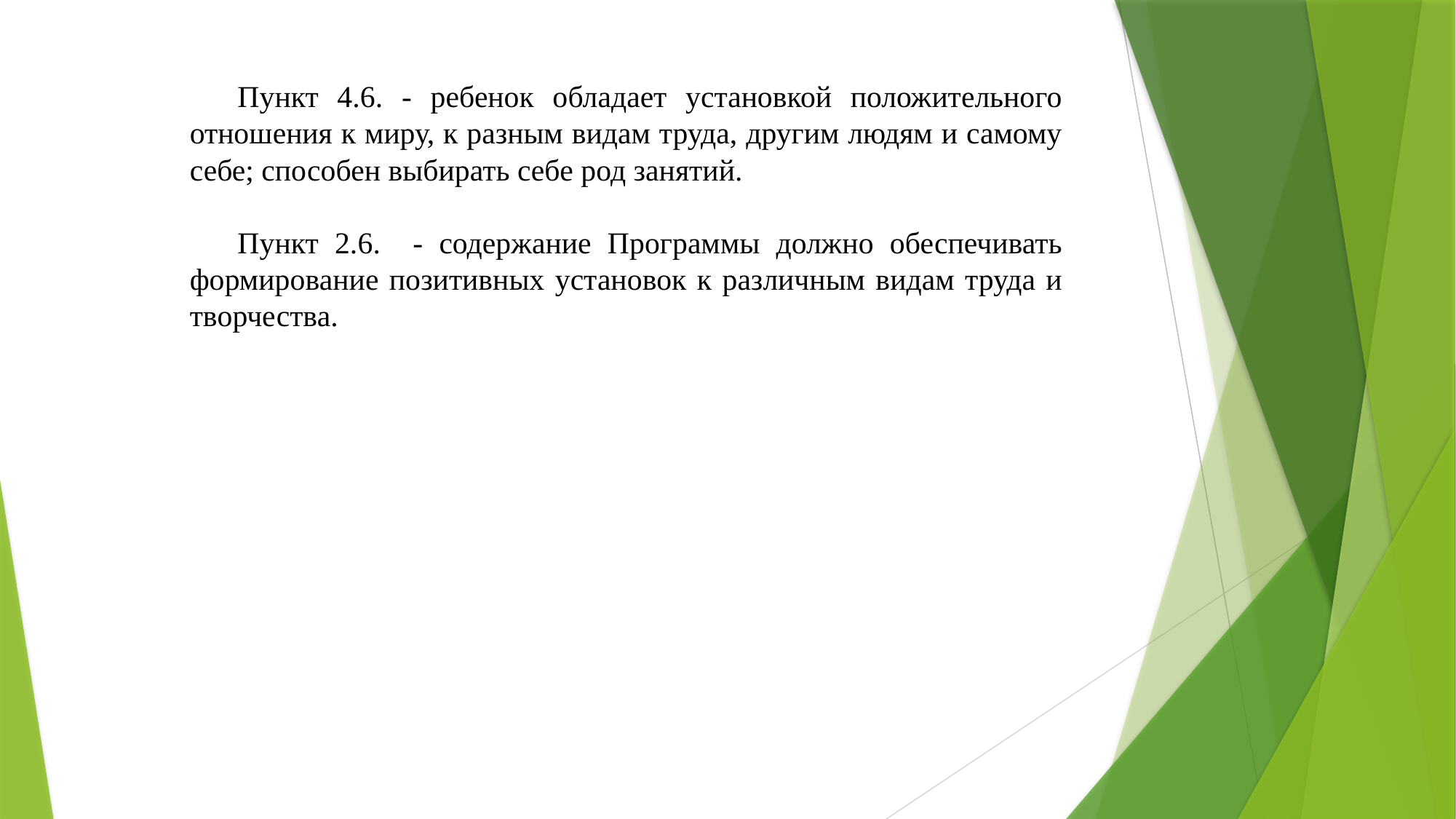

Пункт 4.6. - ребенок обладает установкой положительного отношения к миру, к разным видам труда, другим людям и самому себе; способен выбирать себе род занятий.

Пункт 2.6.  - содержание Программы должно обеспечивать формирование позитивных установок к различным видам труда и творчества.